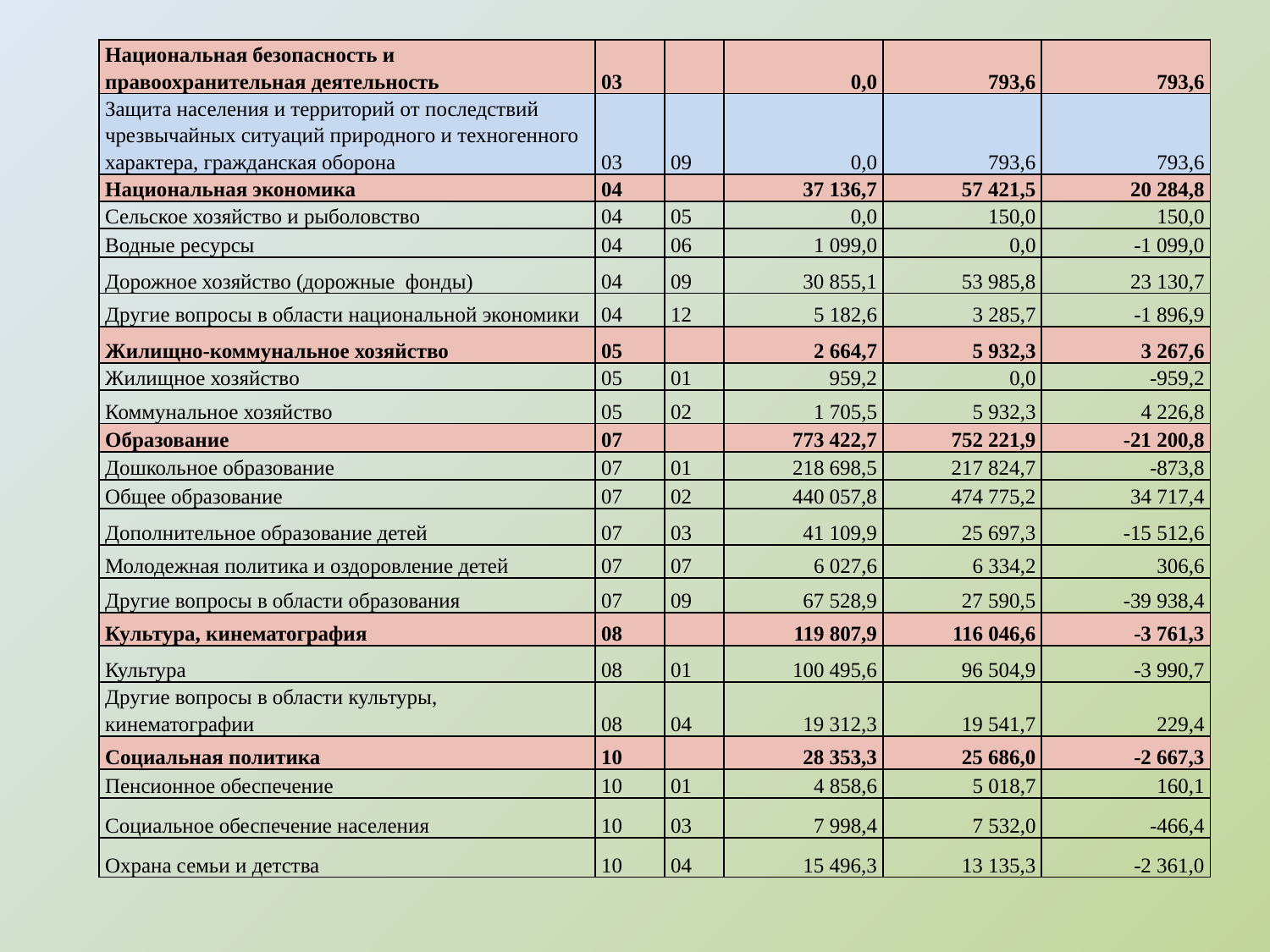

| Национальная безопасность и правоохранительная деятельность | 03 |  | 0,0 | 793,6 | 793,6 |
| --- | --- | --- | --- | --- | --- |
| Защита населения и территорий от последствий чрезвычайных ситуаций природного и техногенного характера, гражданская оборона | 03 | 09 | 0,0 | 793,6 | 793,6 |
| Национальная экономика | 04 |  | 37 136,7 | 57 421,5 | 20 284,8 |
| Сельское хозяйство и рыболовство | 04 | 05 | 0,0 | 150,0 | 150,0 |
| Водные ресурсы | 04 | 06 | 1 099,0 | 0,0 | -1 099,0 |
| Дорожное хозяйство (дорожные фонды) | 04 | 09 | 30 855,1 | 53 985,8 | 23 130,7 |
| Другие вопросы в области национальной экономики | 04 | 12 | 5 182,6 | 3 285,7 | -1 896,9 |
| Жилищно-коммунальное хозяйство | 05 |  | 2 664,7 | 5 932,3 | 3 267,6 |
| Жилищное хозяйство | 05 | 01 | 959,2 | 0,0 | -959,2 |
| Коммунальное хозяйство | 05 | 02 | 1 705,5 | 5 932,3 | 4 226,8 |
| Образование | 07 |  | 773 422,7 | 752 221,9 | -21 200,8 |
| Дошкольное образование | 07 | 01 | 218 698,5 | 217 824,7 | -873,8 |
| Общее образование | 07 | 02 | 440 057,8 | 474 775,2 | 34 717,4 |
| Дополнительное образование детей | 07 | 03 | 41 109,9 | 25 697,3 | -15 512,6 |
| Молодежная политика и оздоровление детей | 07 | 07 | 6 027,6 | 6 334,2 | 306,6 |
| Другие вопросы в области образования | 07 | 09 | 67 528,9 | 27 590,5 | -39 938,4 |
| Культура, кинематография | 08 |  | 119 807,9 | 116 046,6 | -3 761,3 |
| Культура | 08 | 01 | 100 495,6 | 96 504,9 | -3 990,7 |
| Другие вопросы в области культуры, кинематографии | 08 | 04 | 19 312,3 | 19 541,7 | 229,4 |
| Социальная политика | 10 |  | 28 353,3 | 25 686,0 | -2 667,3 |
| Пенсионное обеспечение | 10 | 01 | 4 858,6 | 5 018,7 | 160,1 |
| Социальное обеспечение населения | 10 | 03 | 7 998,4 | 7 532,0 | -466,4 |
| Охрана семьи и детства | 10 | 04 | 15 496,3 | 13 135,3 | -2 361,0 |